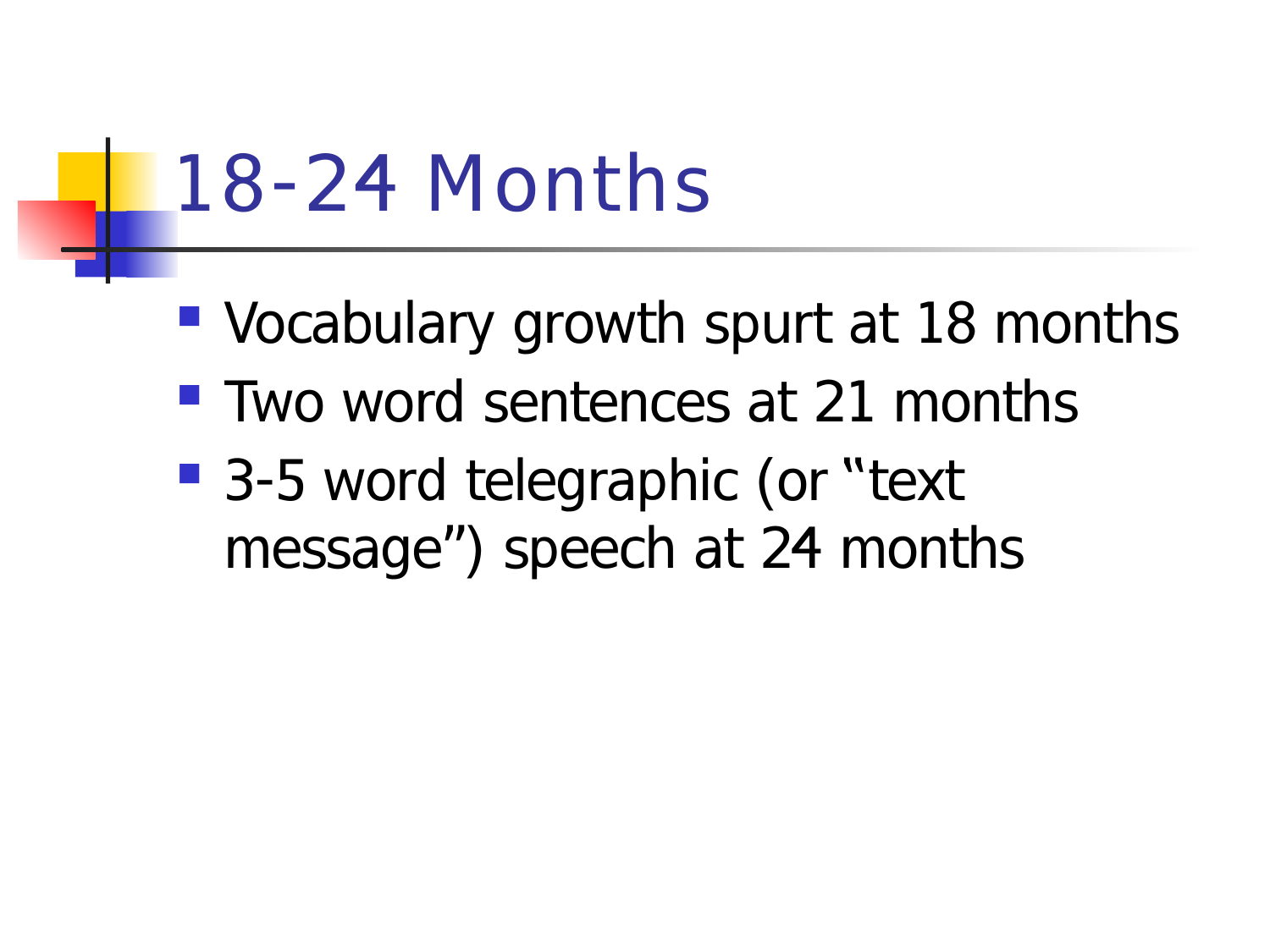

# 18-24 Months
Vocabulary growth spurt at 18 months
Two word sentences at 21 months
3-5 word telegraphic (or “text message”) speech at 24 months